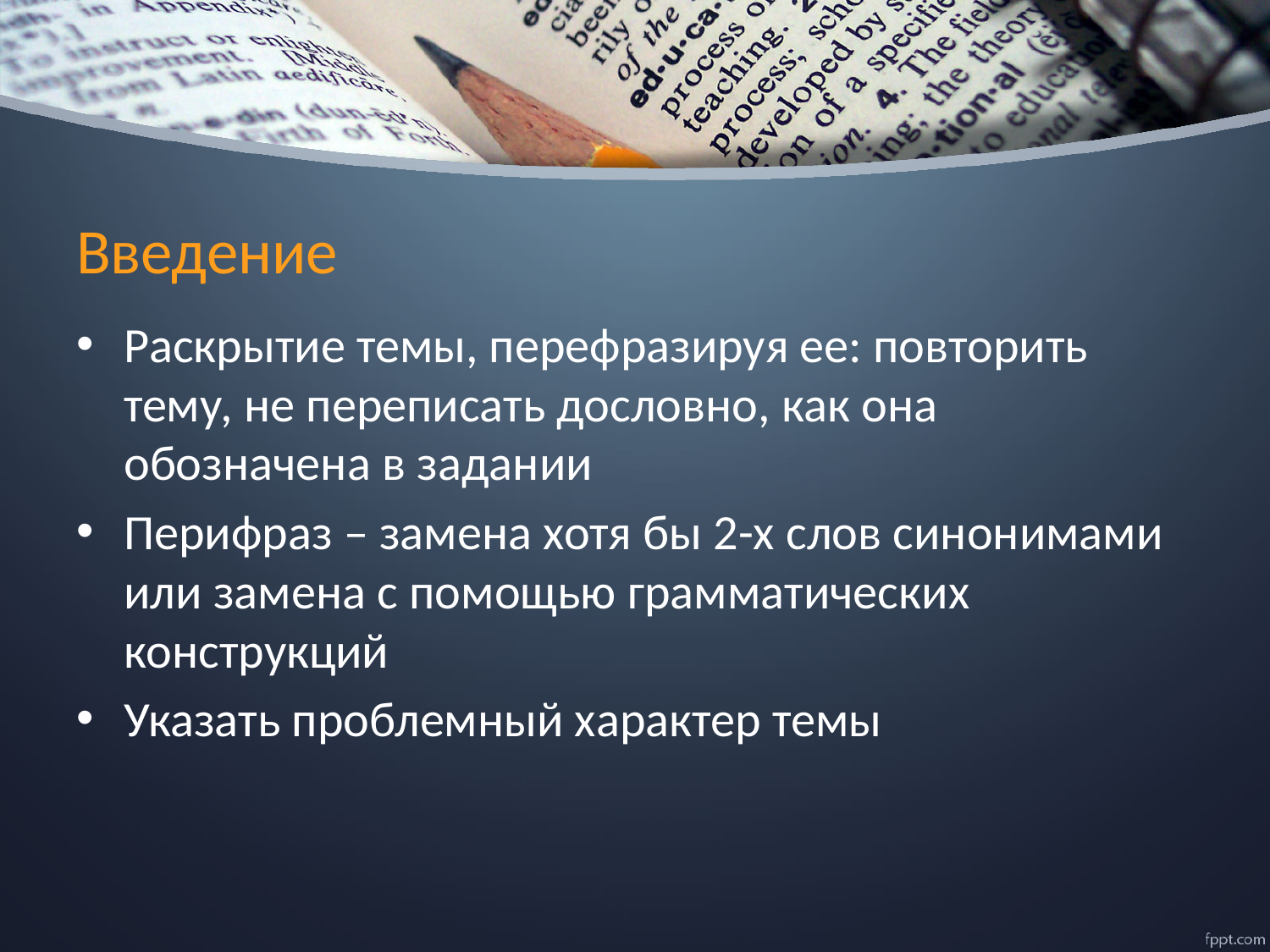

# Введение
Раскрытие темы, перефразируя ее: повторить тему, не переписать дословно, как она обозначена в задании
Перифраз – замена хотя бы 2-х слов синонимами или замена с помощью грамматических конструкций
Указать проблемный характер темы